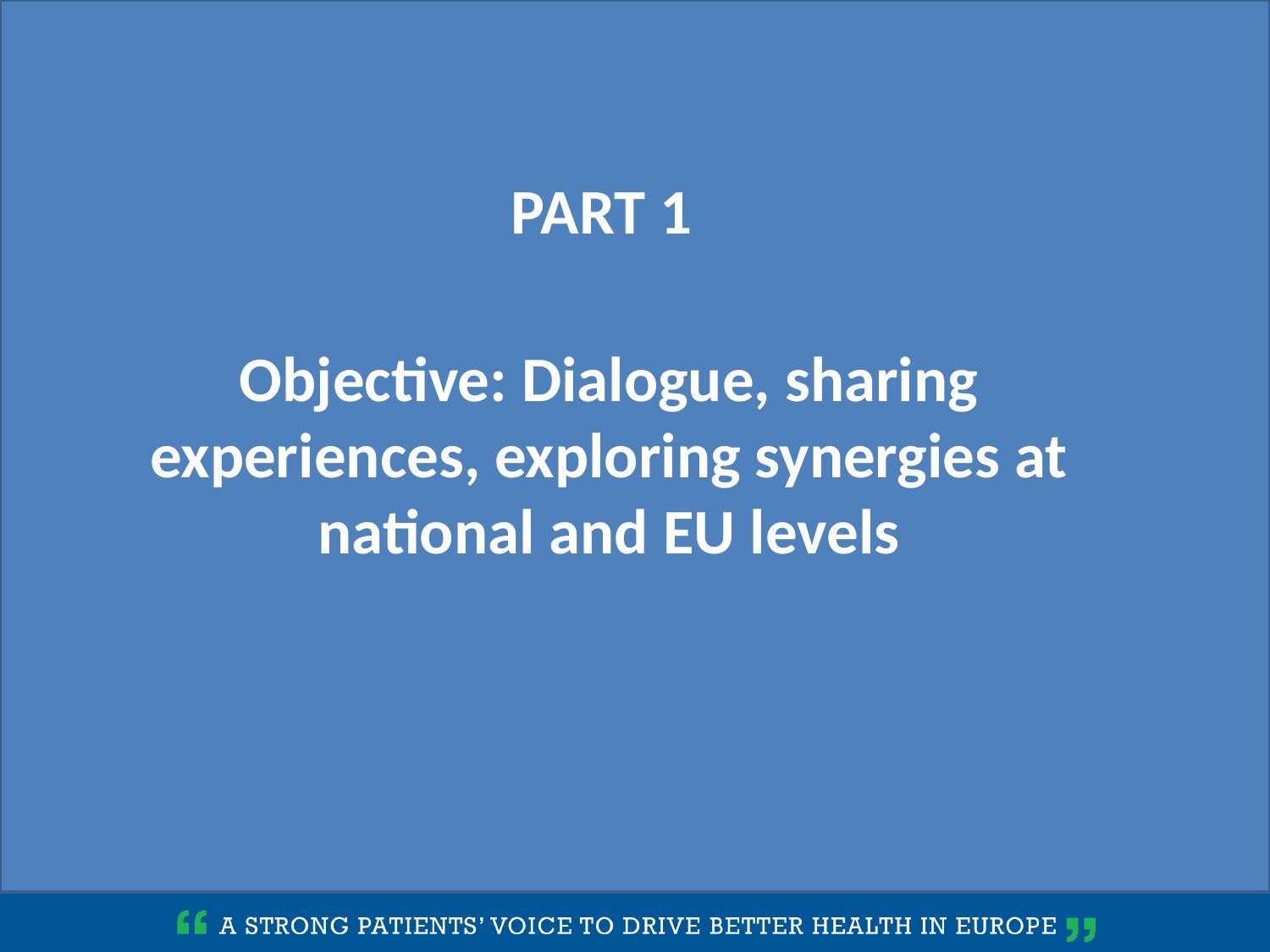

PART 1

Objective: Dialogue, sharing experiences, exploring synergies at national and EU levels